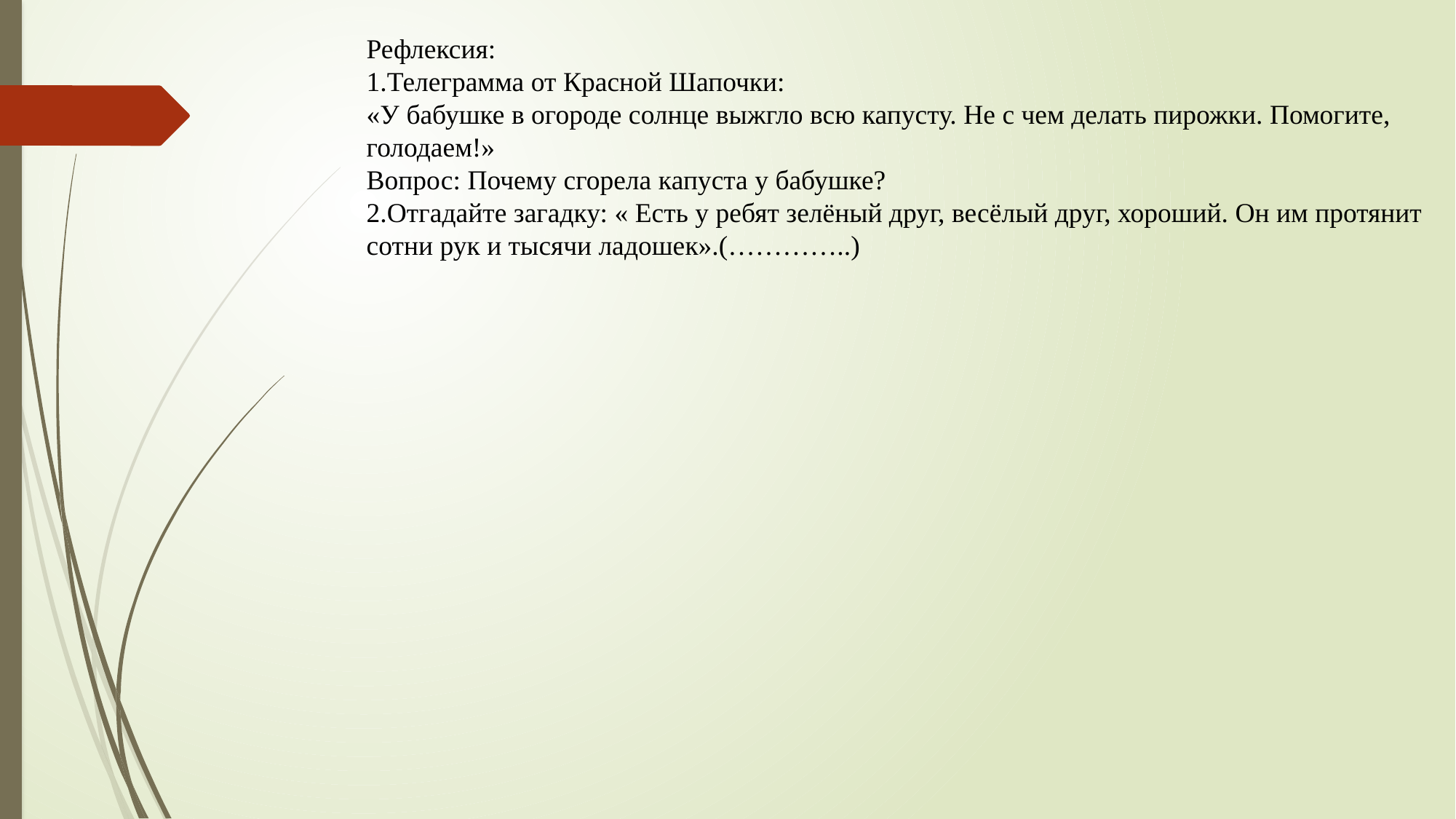

Рефлексия:
1.Телеграмма от Красной Шапочки:
«У бабушке в огороде солнце выжгло всю капусту. Не с чем делать пирожки. Помогите, голодаем!»
Вопрос: Почему сгорела капуста у бабушке?
2.Отгадайте загадку: « Есть у ребят зелёный друг, весёлый друг, хороший. Он им протянит сотни рук и тысячи ладошек».(…………..)